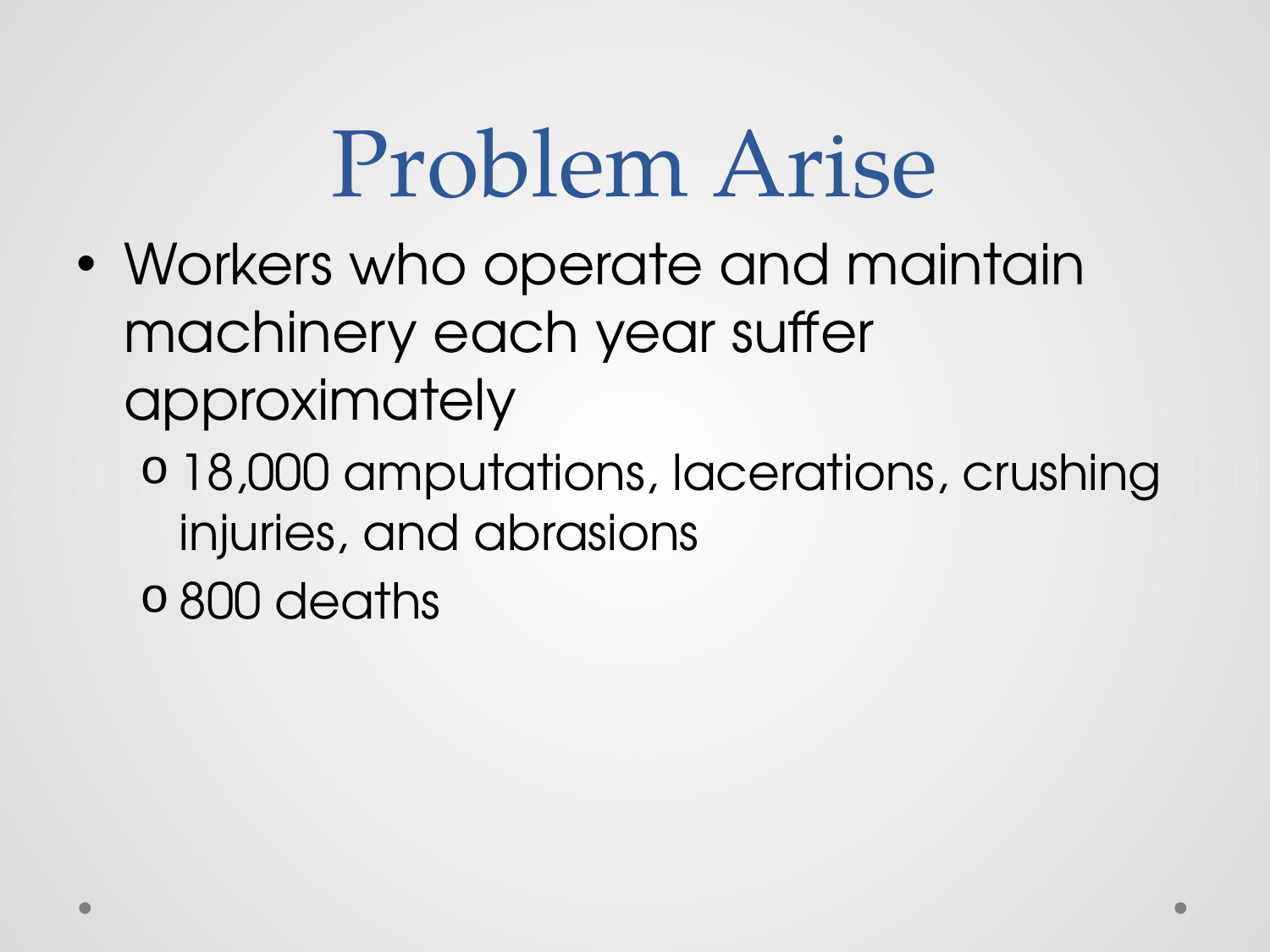

# Problem Arise
Workers who operate and maintain machinery each year suffer approximately
18,000 amputations, lacerations, crushing injuries, and abrasions
800 deaths